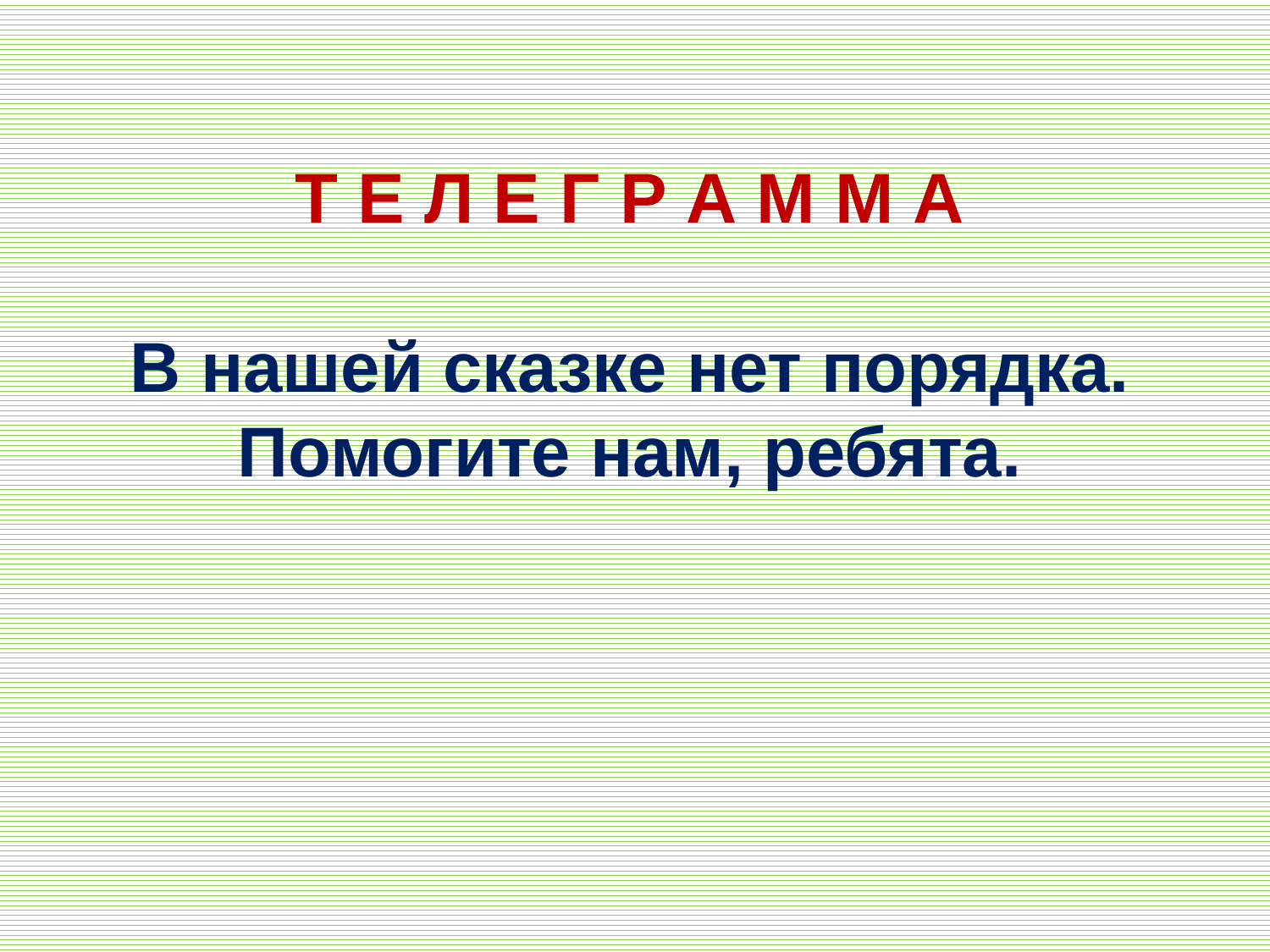

Т Е Л Е Г Р А М М А

В нашей сказке нет порядка. Помогите нам, ребята.